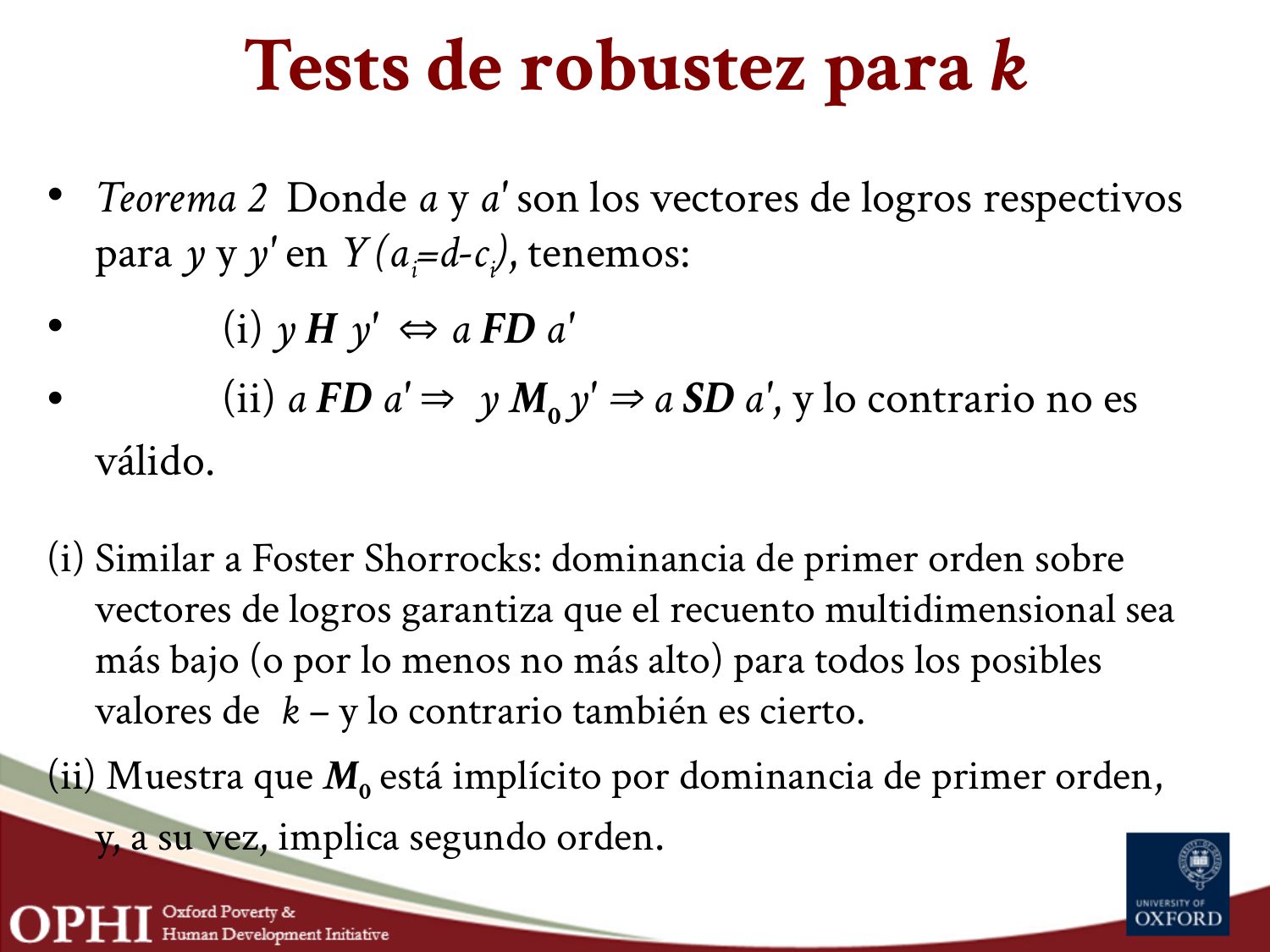

# Tests de robustez para k
Teorema 2  Donde a y a' son los vectores de logros respectivos para y y y' en Y (ai=d-ci), tenemos:
	(i) y H y'  ⇔ a FD a'
	(ii) a FD a' ⇒  y M0 y' ⇒ a SD a', y lo contrario no es válido.

(i) Similar a Foster Shorrocks: dominancia de primer orden sobre vectores de logros garantiza que el recuento multidimensional sea más bajo (o por lo menos no más alto) para todos los posibles valores de  k – y lo contrario también es cierto.
(ii) Muestra que M0 está implícito por dominancia de primer orden, y, a su vez, implica segundo orden.